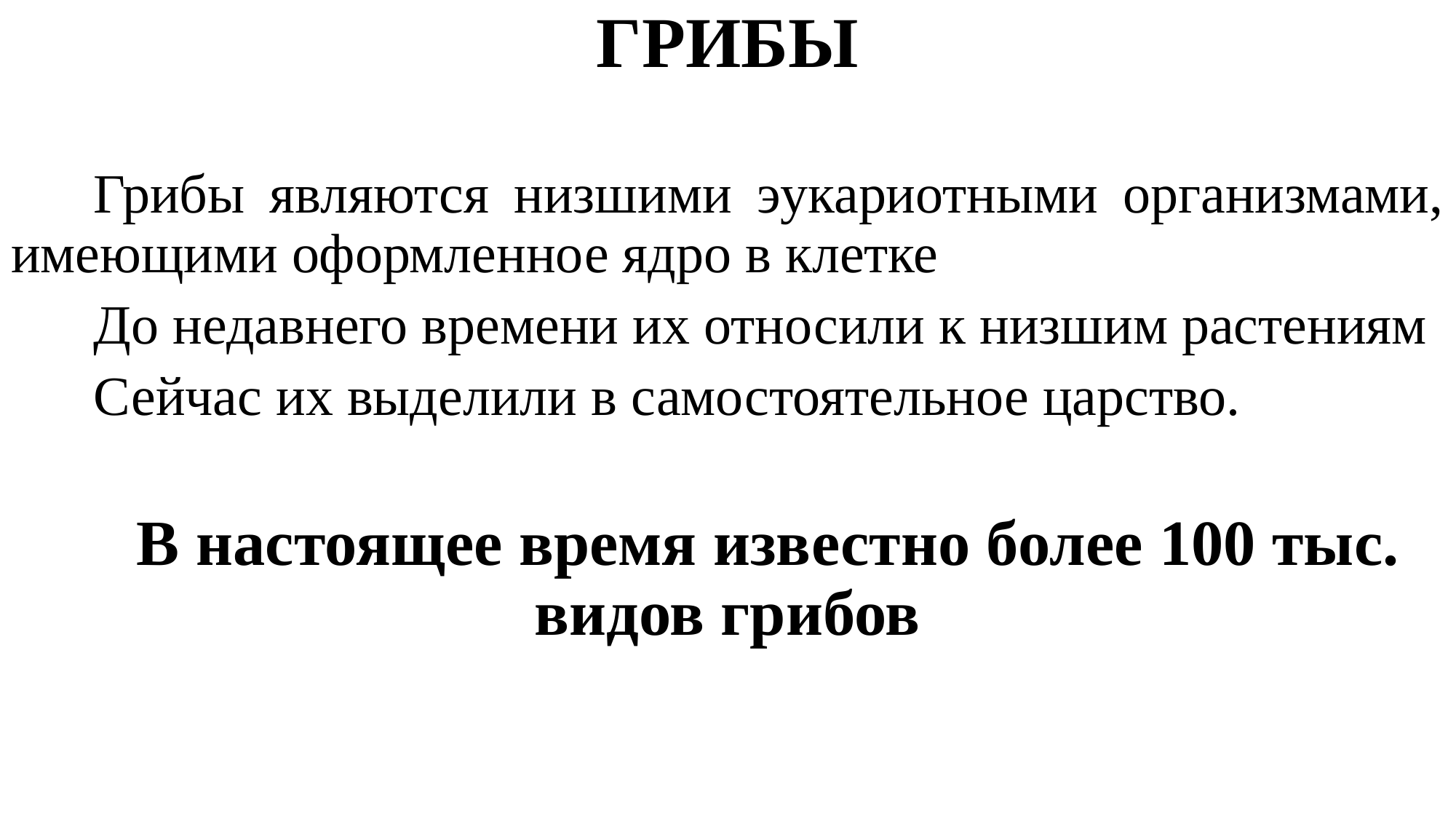

ГРИБЫ

	Грибы являются низшими эукариотными организмами, имеющими оформленное ядро в клетке
	До недавнего времени их относили к низшим растениям
	Сейчас их выделили в самостоятельное царство.

	В настоящее время известно более 100 тыс. видов грибов